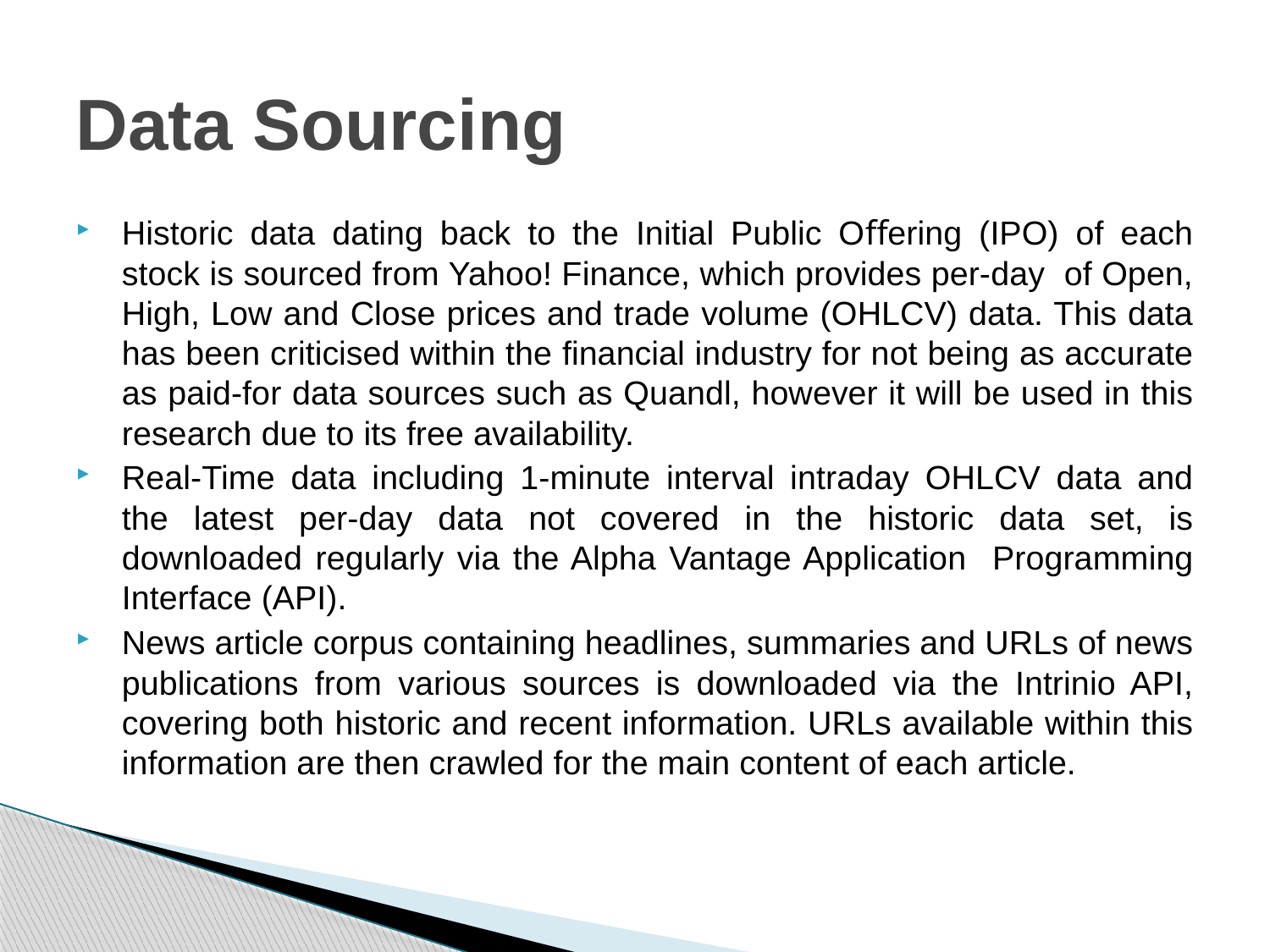

# Data Sourcing
Historic data dating back to the Initial Public Oﬀering (IPO) of each stock is sourced from Yahoo! Finance, which provides per-day  of Open, High, Low and Close prices and trade volume (OHLCV) data. This data has been criticised within the ﬁnancial industry for not being as accurate as paid-for data sources such as Quandl, however it will be used in this research due to its free availability.
Real-Time data including 1-minute interval intraday OHLCV data and the latest per-day data not covered in the historic data set, is downloaded regularly via the Alpha Vantage Application  Programming Interface (API).
News article corpus containing headlines, summaries and URLs of news publications from various sources is downloaded via the Intrinio API, covering both historic and recent information. URLs available within this information are then crawled for the main content of each article.